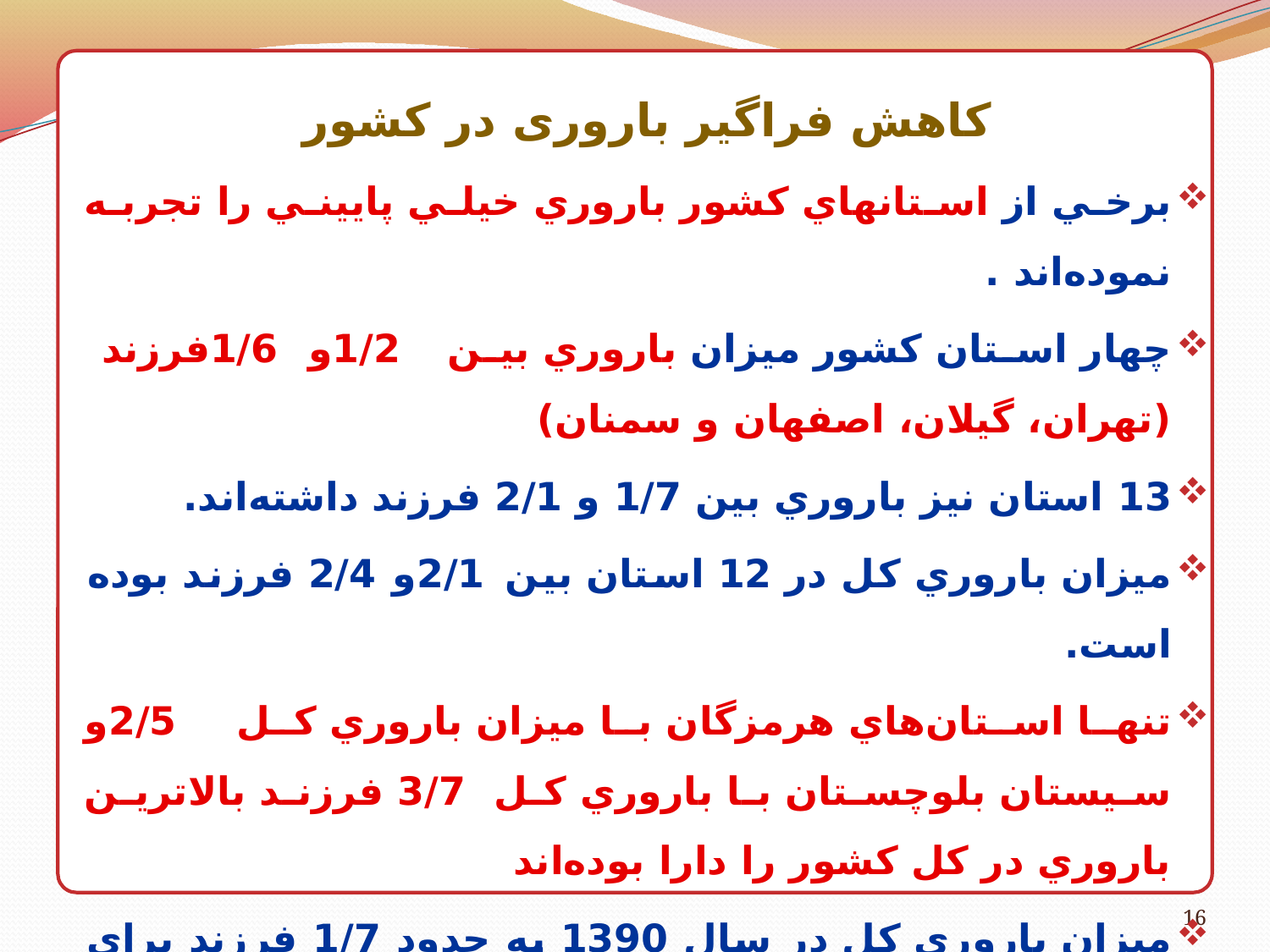

ز
کاهش فراگیر باروری در کشور
برخي از استانهاي كشور باروري خيلي پاييني را تجربه نموده‌اند .
چهار استان كشور ميزان باروري بين 1/2و 1/6فرزند (تهران، گيلان، اصفهان و سمنان)
13 استان نيز باروري بين 1/7 و 2/1 فرزند داشته‌اند.
ميزان باروري كل در 12 استان بين 2/1و 2/4 فرزند بوده است.
تنها استان‌هاي هرمزگان با ميزان باروري كل 2/5و سيستان بلوچستان با باروري كل 3/7 فرزند بالاترين باروري در كل كشور را دارا بوده‌اند
ميزان باروري كل در سال 1390 به حدود 1/7 فرزند برای هر مادر رسیده است.

16